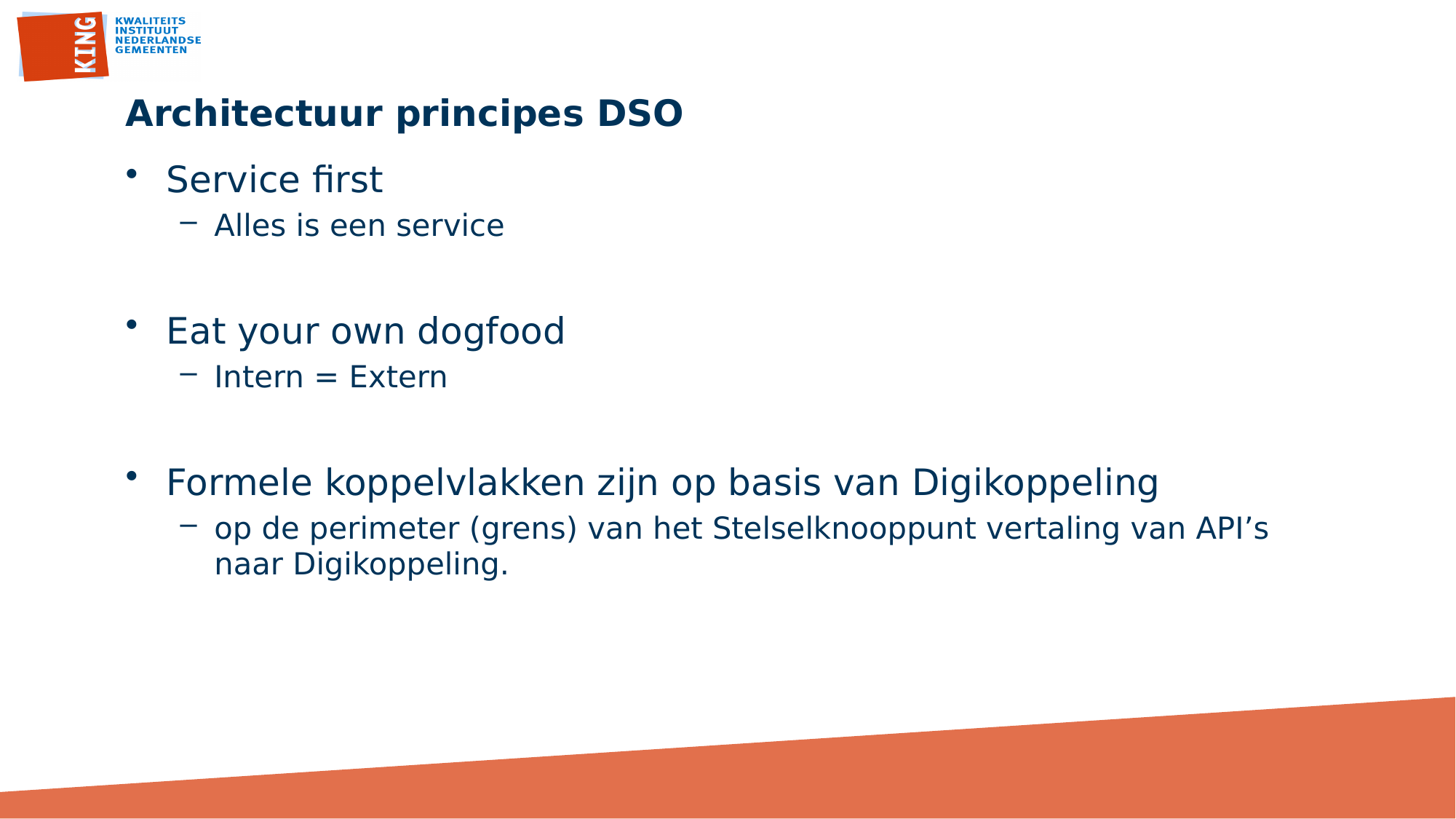

# Architectuur principes DSO
Service first
Alles is een service

Eat your own dogfood
Intern = Extern

Formele koppelvlakken zijn op basis van Digikoppeling
op de perimeter (grens) van het Stelselknooppunt vertaling van API’s naar Digikoppeling.